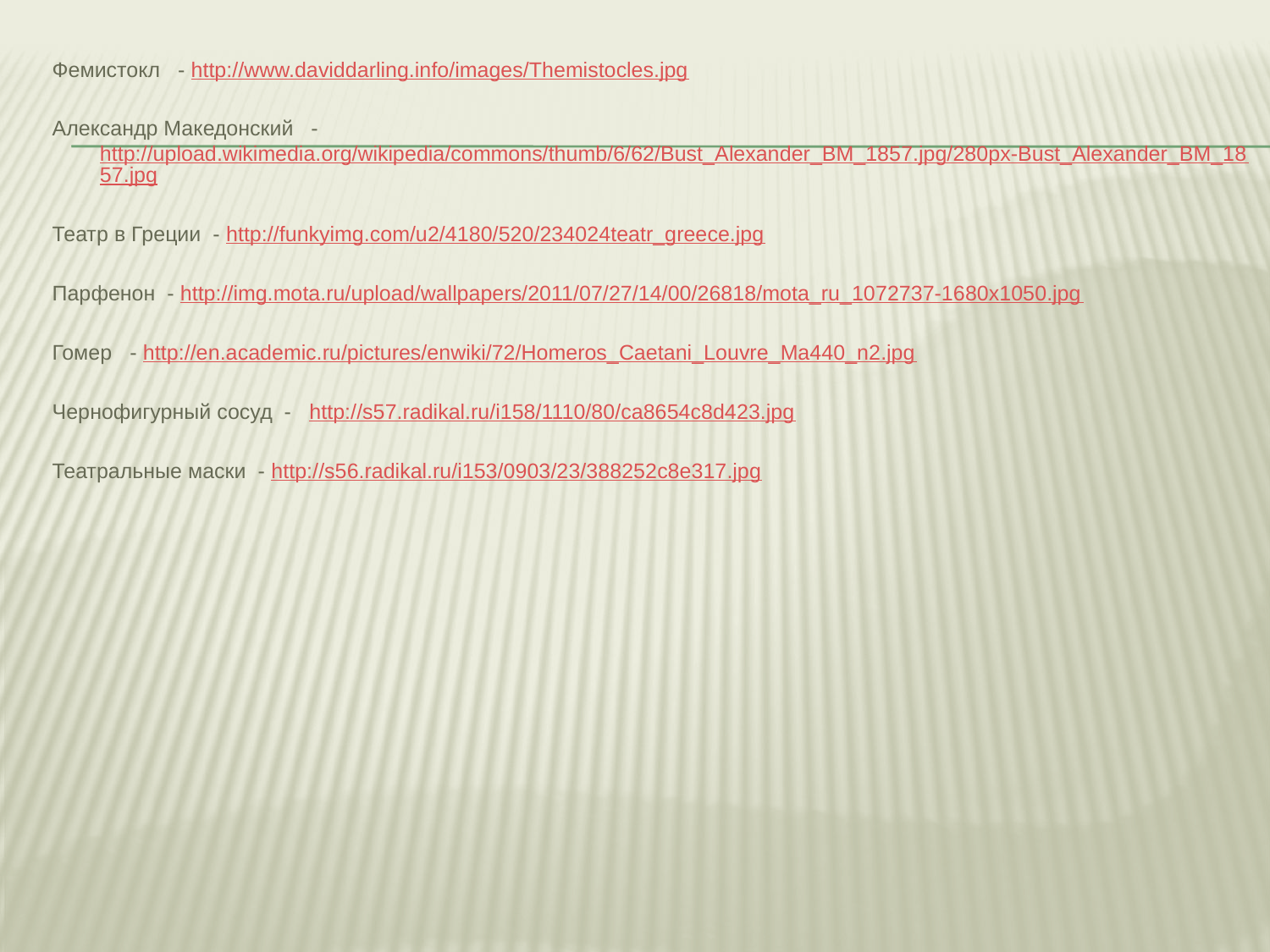

Фемистокл   - http://www.daviddarling.info/images/Themistocles.jpg

Александр Македонский   - http://upload.wikimedia.org/wikipedia/commons/thumb/6/62/Bust_Alexander_BM_1857.jpg/280px-Bust_Alexander_BM_1857.jpg

Театр в Греции  - http://funkyimg.com/u2/4180/520/234024teatr_greece.jpg

Парфенон  - http://img.mota.ru/upload/wallpapers/2011/07/27/14/00/26818/mota_ru_1072737-1680x1050.jpg

Гомер   - http://en.academic.ru/pictures/enwiki/72/Homeros_Caetani_Louvre_Ma440_n2.jpg

Чернофигурный сосуд  -   http://s57.radikal.ru/i158/1110/80/ca8654c8d423.jpg

Театральные маски  - http://s56.radikal.ru/i153/0903/23/388252c8e317.jpg